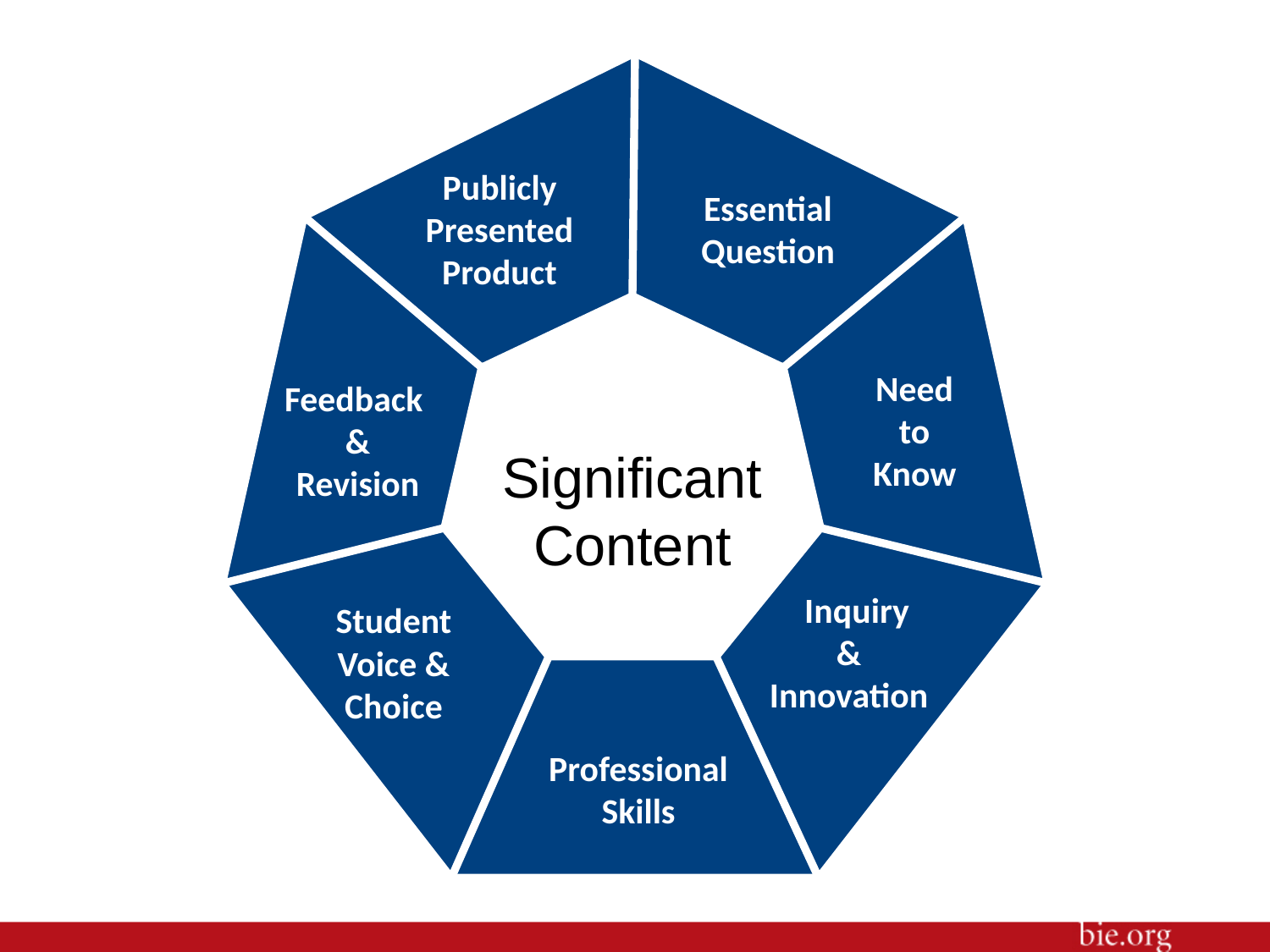

Publicly
Presented
Product
Essential
Question

Significant Content
Need
to
Know
Feedback
&
Revision
  Inquiry
&
Innovation
Student
Voice &
Choice
Professional
Skills